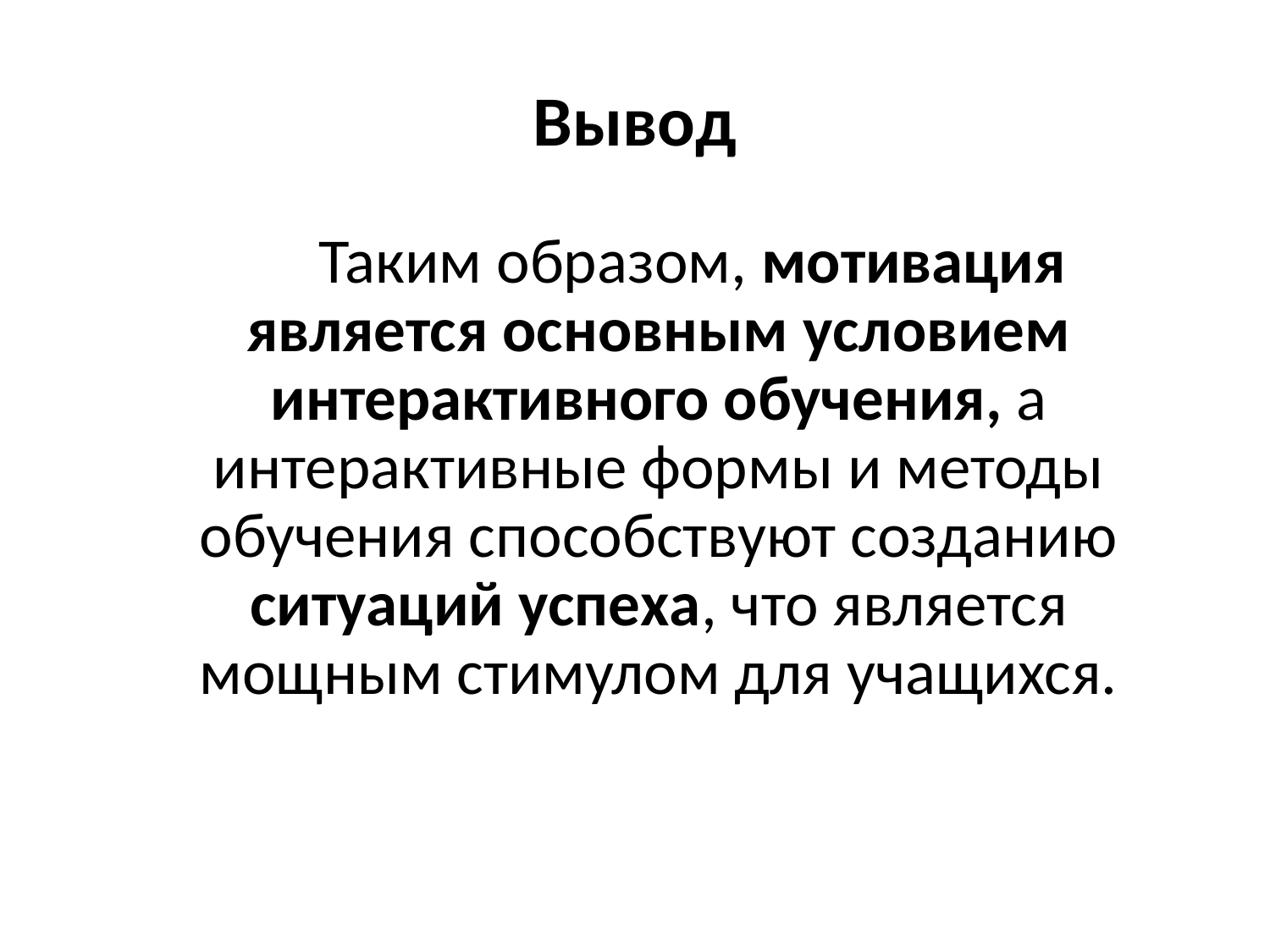

# Вывод
        Таким образом, мотивация является основным условием интерактивного обучения, а интерактивные формы и методы обучения способствуют созданию ситуаций успеха, что является мощным стимулом для учащихся.